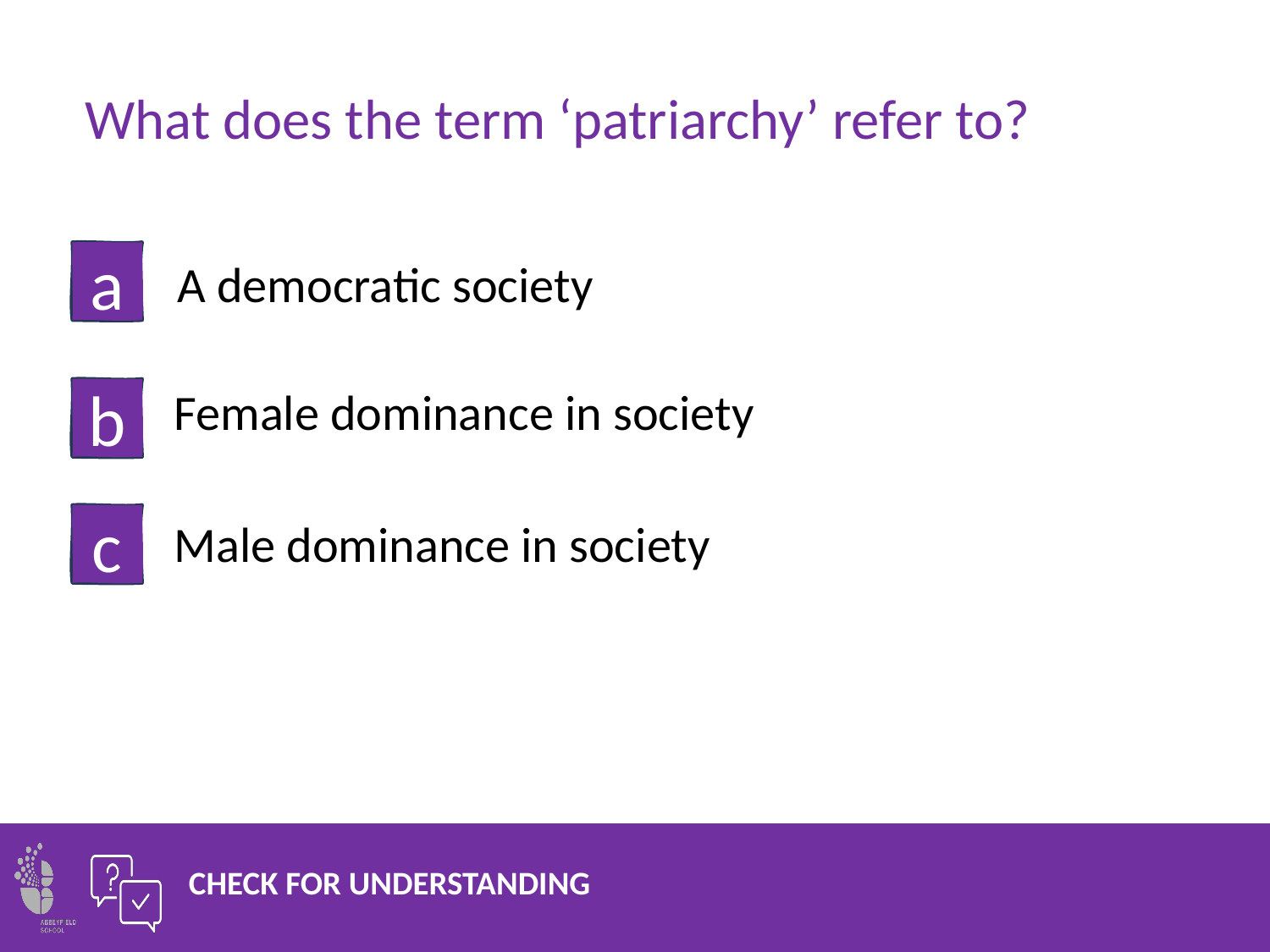

What does the term ‘patriarchy’ refer to?
a
A democratic society
Female dominance in society
b
Male dominance in society
c